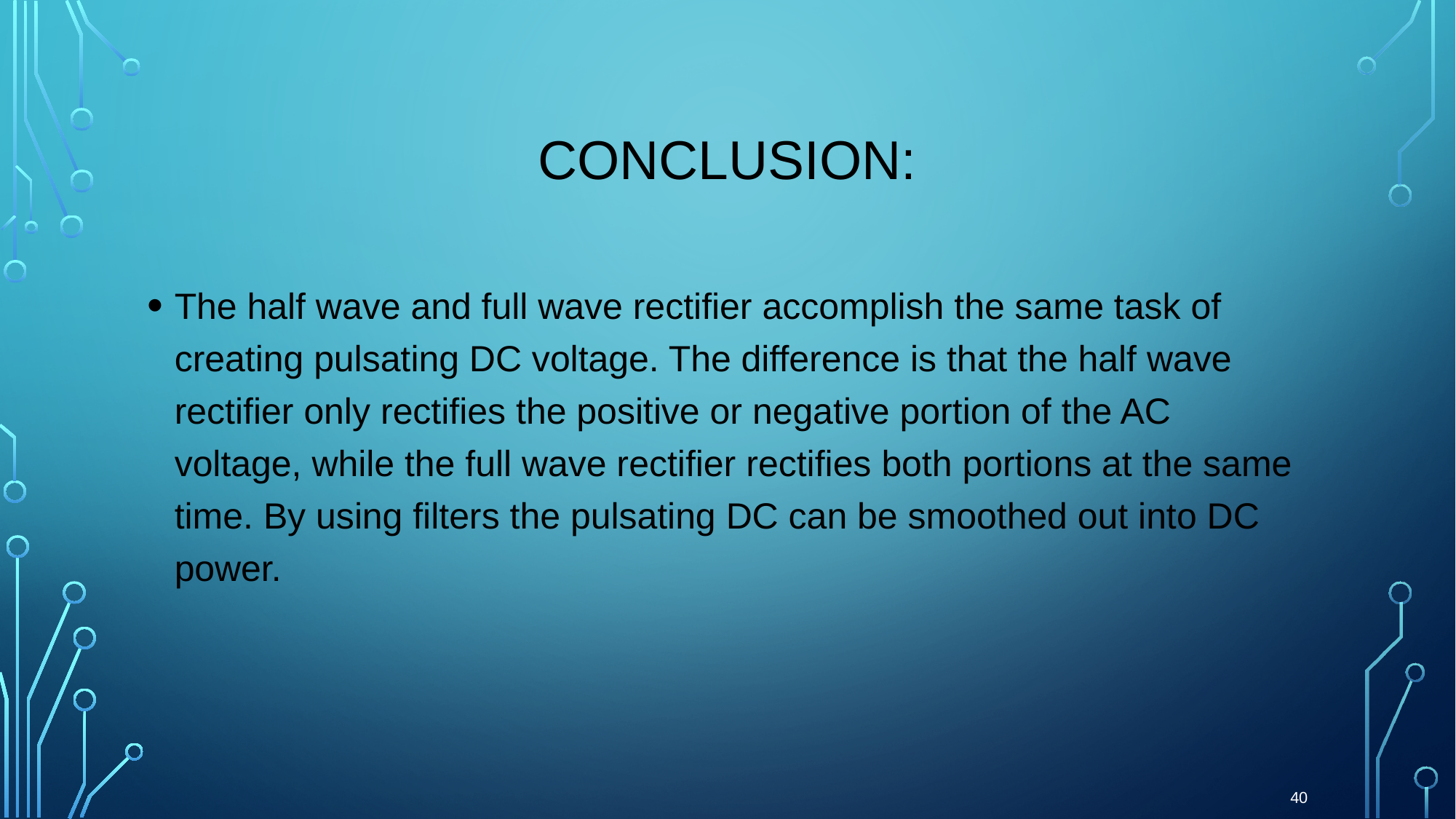

# Conclusion:
The half wave and full wave rectifier accomplish the same task of creating pulsating DC voltage. The difference is that the half wave rectifier only rectifies the positive or negative portion of the AC voltage, while the full wave rectifier rectifies both portions at the same time. By using filters the pulsating DC can be smoothed out into DC power.
40